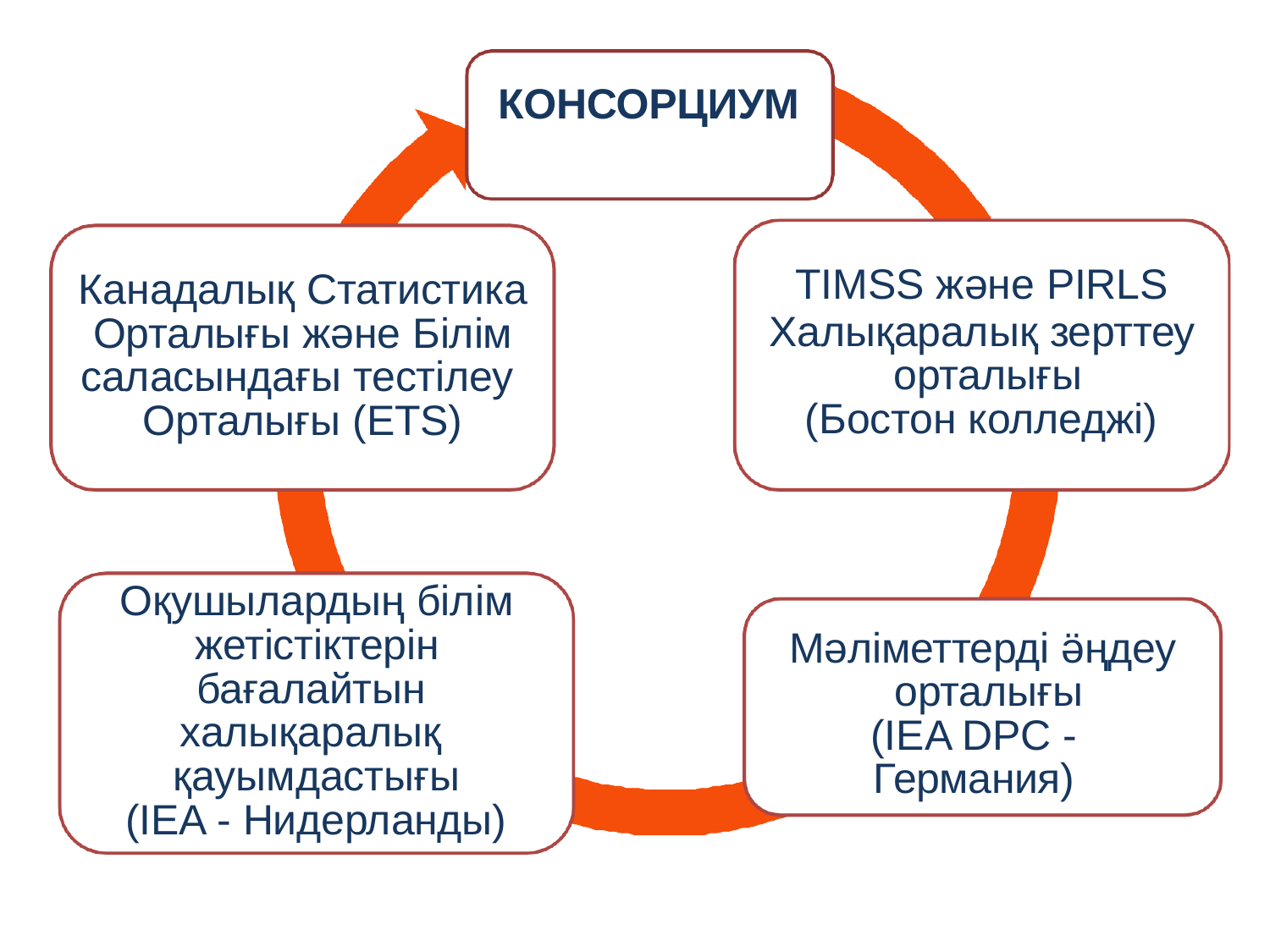

# КОНСОРЦИУМ
TIMSS және PIRLS
Халықаралық зерттеу  орталығы
(Бостон колледжі)
Канадалық Статистика  Орталығы және Білім  саласындағы тестілеу  Орталығы (ETS)
Оқушылардың білім  жетістіктерін  бағалайтын  халықаралық  қауымдастығы
(IEA - Нидерланды)
Мәліметтерді ӛңдеу  орталығы
(IEA DPC - Германия)